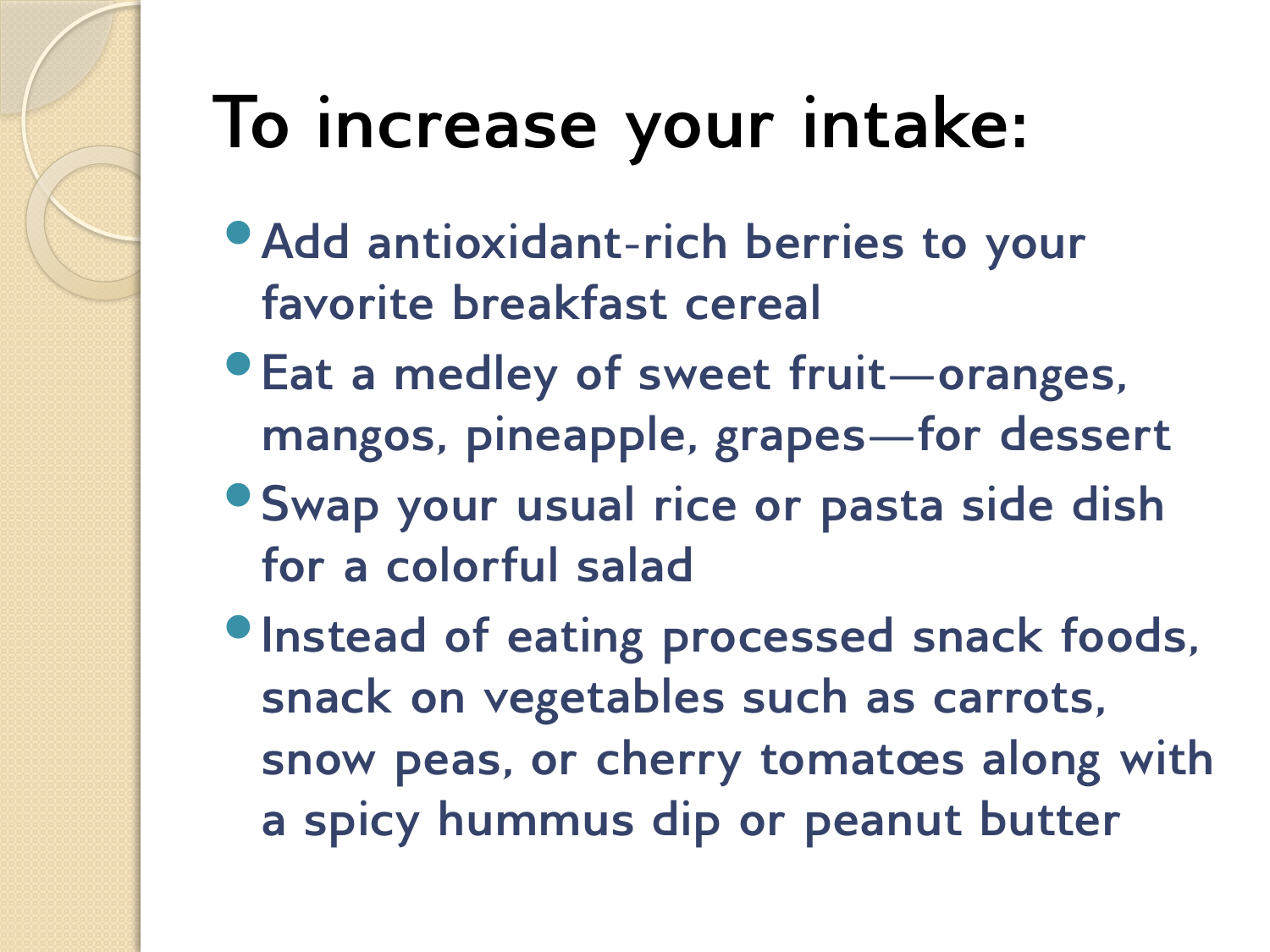

# To increase your intake:
Add antioxidant-rich berries to your favorite breakfast cereal
Eat a medley of sweet fruit—oranges, mangos, pineapple, grapes—for dessert
Swap your usual rice or pasta side dish for a colorful salad
Instead of eating processed snack foods, snack on vegetables such as carrots, snow peas, or cherry tomatoes along with a spicy hummus dip or peanut butter